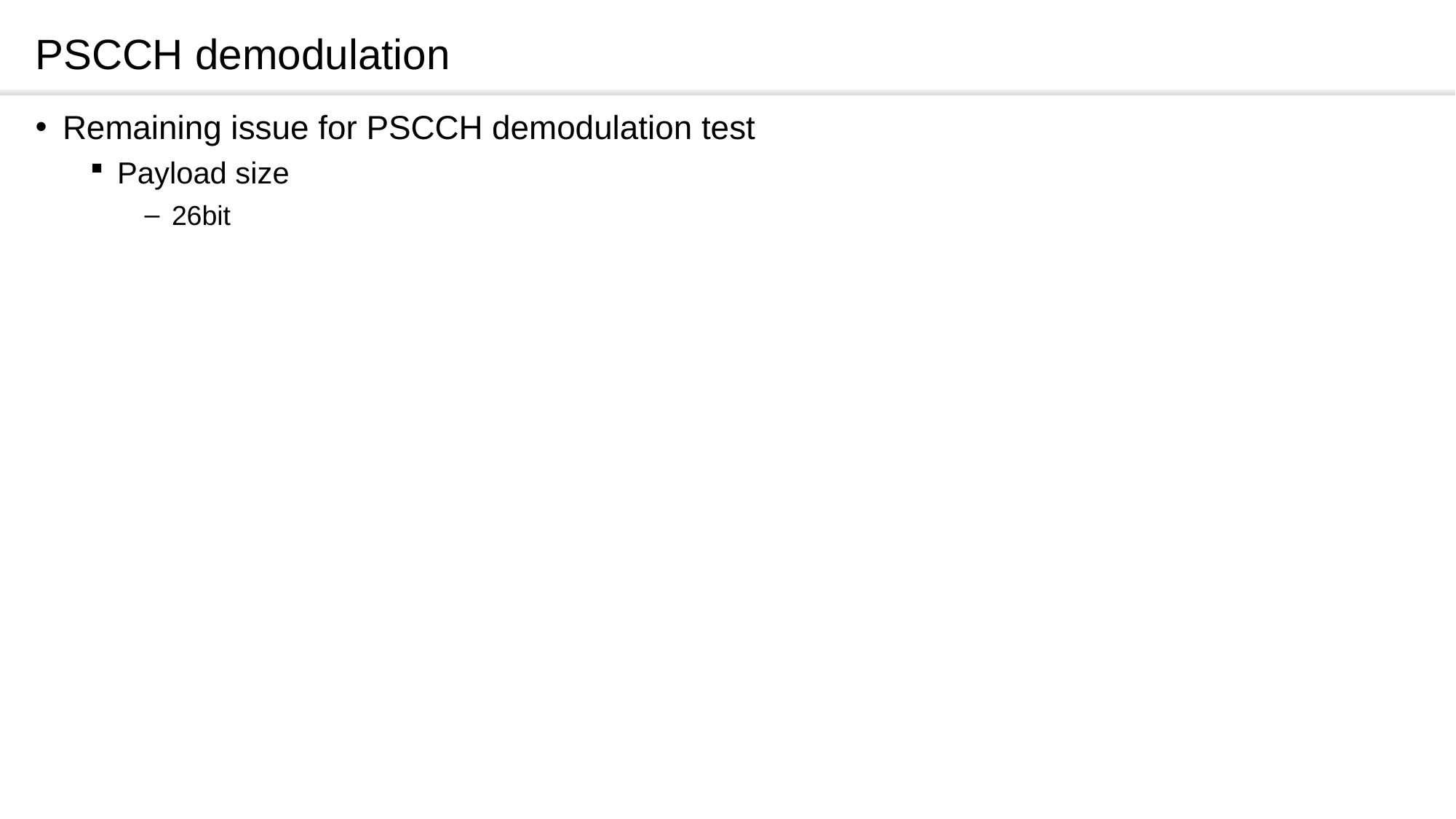

# PSCCH demodulation
Remaining issue for PSCCH demodulation test
Payload size
26bit